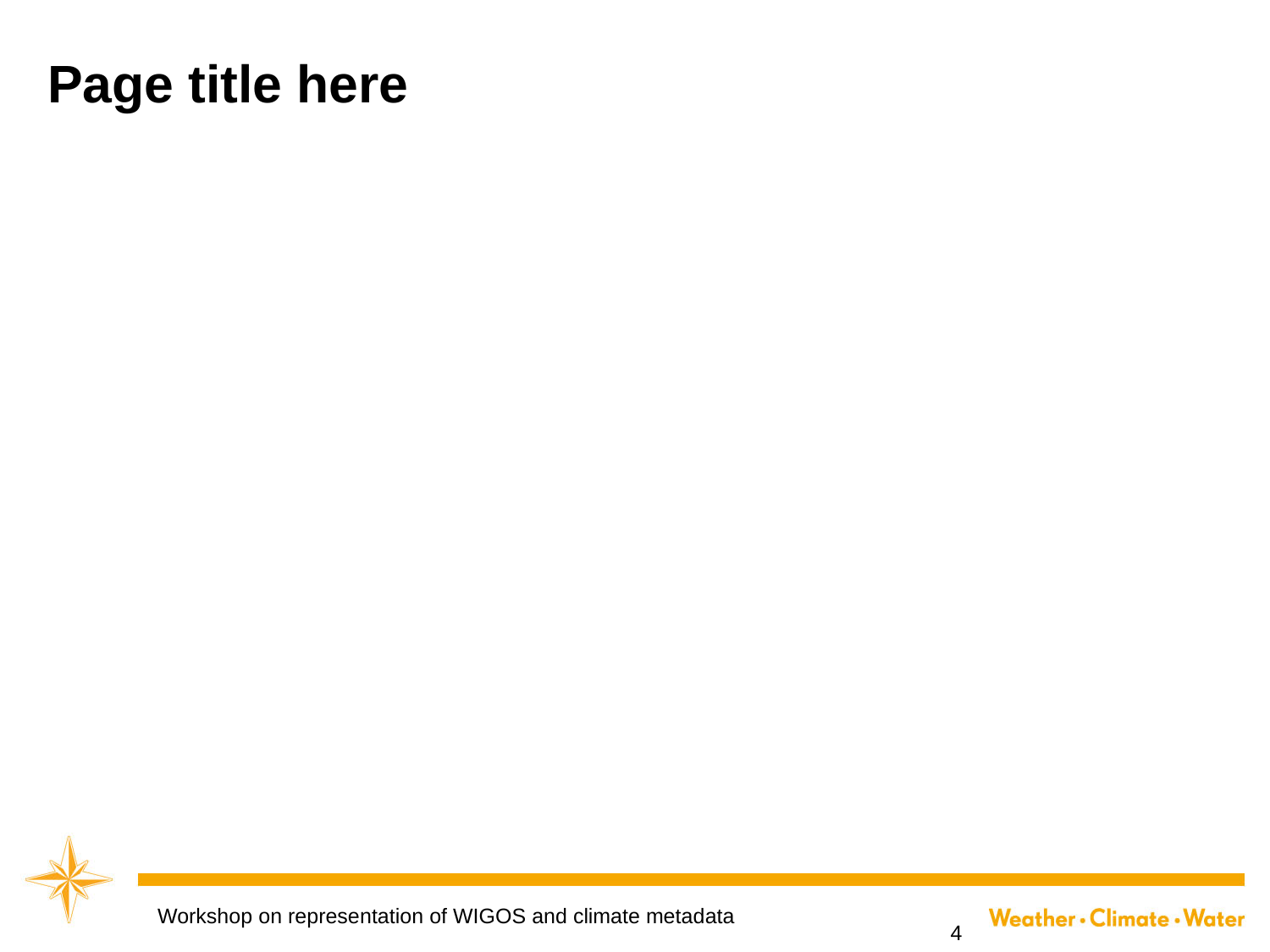

# Page title here
Workshop on representation of WIGOS and climate metadata
4